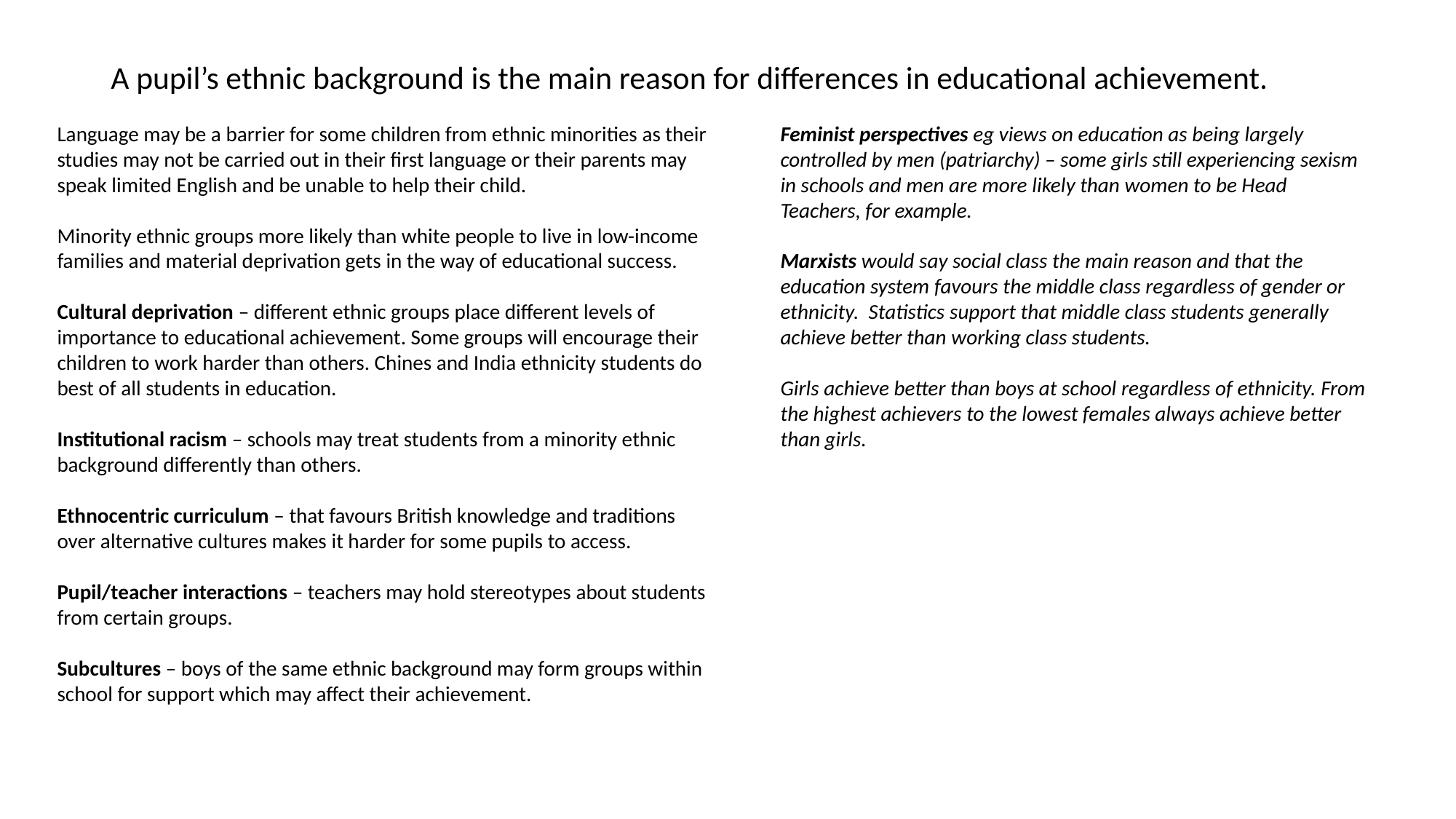

# A pupil’s ethnic background is the main reason for differences in educational achievement.
Language may be a barrier for some children from ethnic minorities as their studies may not be carried out in their first language or their parents may speak limited English and be unable to help their child.

Minority ethnic groups more likely than white people to live in low-income families and material deprivation gets in the way of educational success.

Cultural deprivation – different ethnic groups place different levels of importance to educational achievement. Some groups will encourage their children to work harder than others. Chines and India ethnicity students do best of all students in education.

Institutional racism – schools may treat students from a minority ethnic background differently than others.

Ethnocentric curriculum – that favours British knowledge and traditions over alternative cultures makes it harder for some pupils to access.

Pupil/teacher interactions – teachers may hold stereotypes about students from certain groups.

Subcultures – boys of the same ethnic background may form groups within school for support which may affect their achievement.
Feminist perspectives eg views on education as being largely controlled by men (patriarchy) – some girls still experiencing sexism in schools and men are more likely than women to be Head Teachers, for example.

Marxists would say social class the main reason and that the education system favours the middle class regardless of gender or ethnicity.  Statistics support that middle class students generally achieve better than working class students.

Girls achieve better than boys at school regardless of ethnicity. From the highest achievers to the lowest females always achieve better than girls.